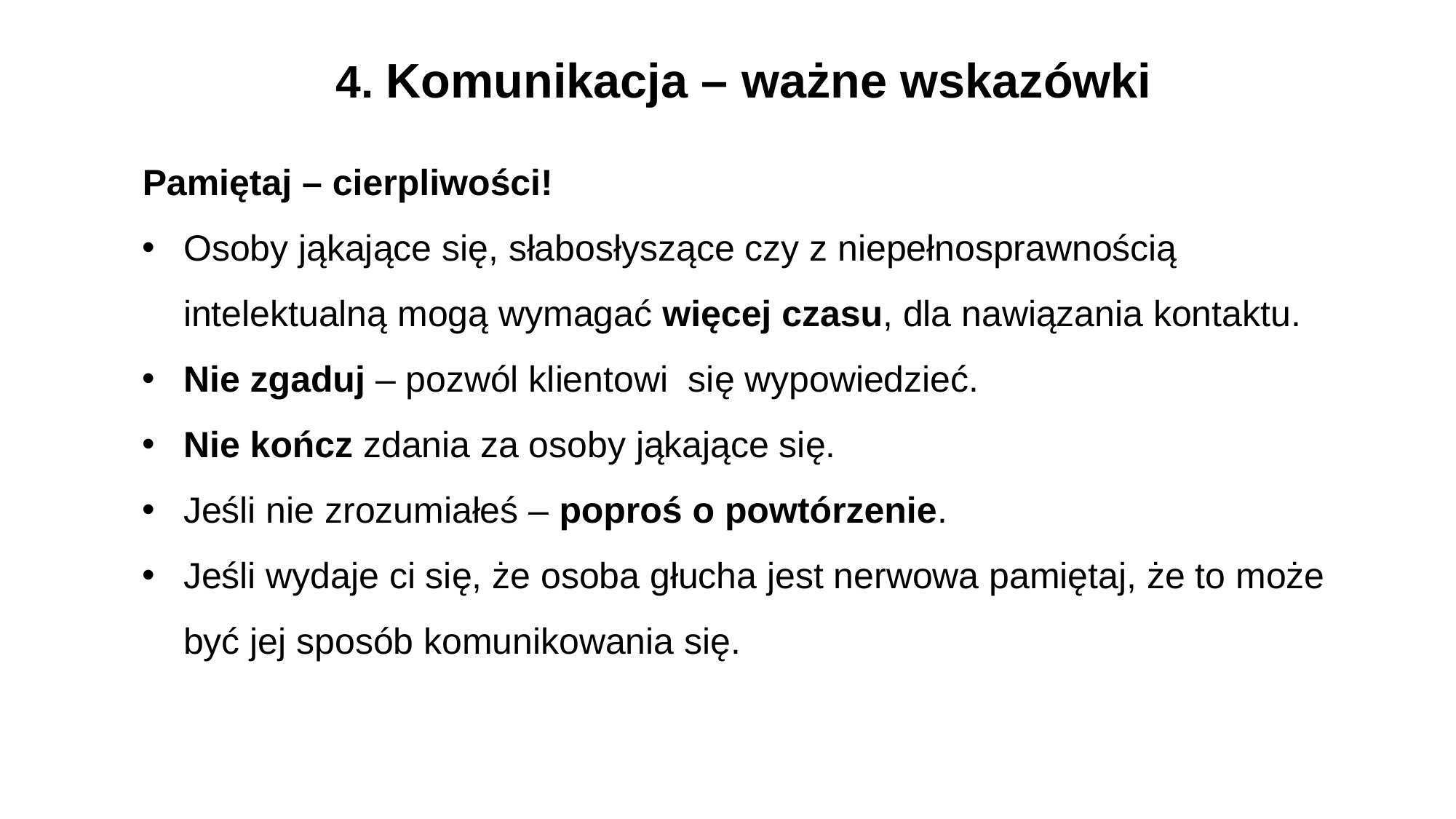

4. Komunikacja – ważne wskazówki
Pamiętaj – cierpliwości!
Osoby jąkające się, słabosłyszące czy z niepełnosprawnością intelektualną mogą wymagać więcej czasu, dla nawiązania kontaktu.
Nie zgaduj – pozwól klientowi  się wypowiedzieć.
Nie kończ zdania za osoby jąkające się.
Jeśli nie zrozumiałeś – poproś o powtórzenie.
Jeśli wydaje ci się, że osoba głucha jest nerwowa pamiętaj, że to może być jej sposób komunikowania się.